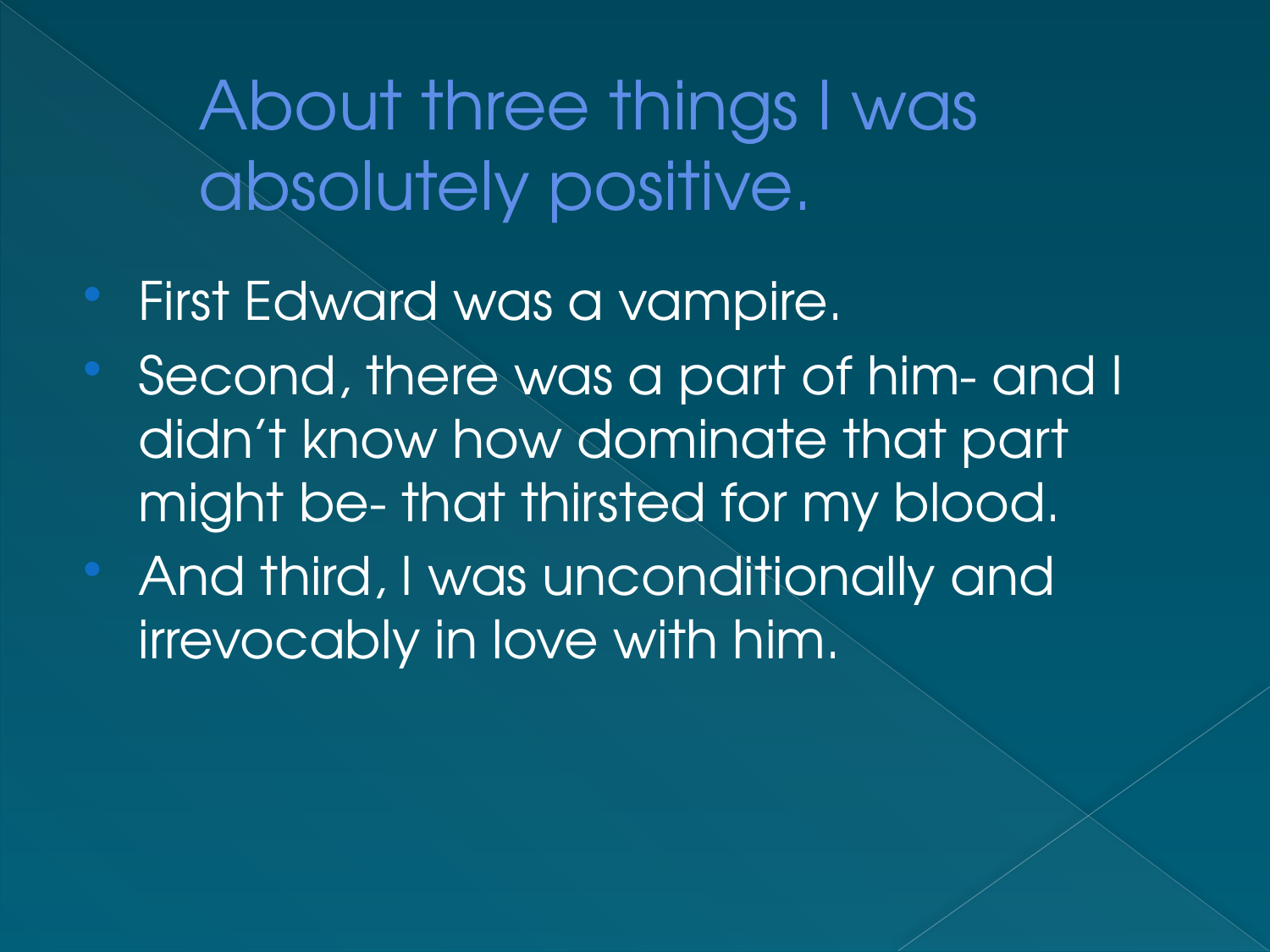

# About three things I was absolutely positive.
First Edward was a vampire.
Second, there was a part of him- and I didn’t know how dominate that part might be- that thirsted for my blood.
And third, I was unconditionally and irrevocably in love with him.